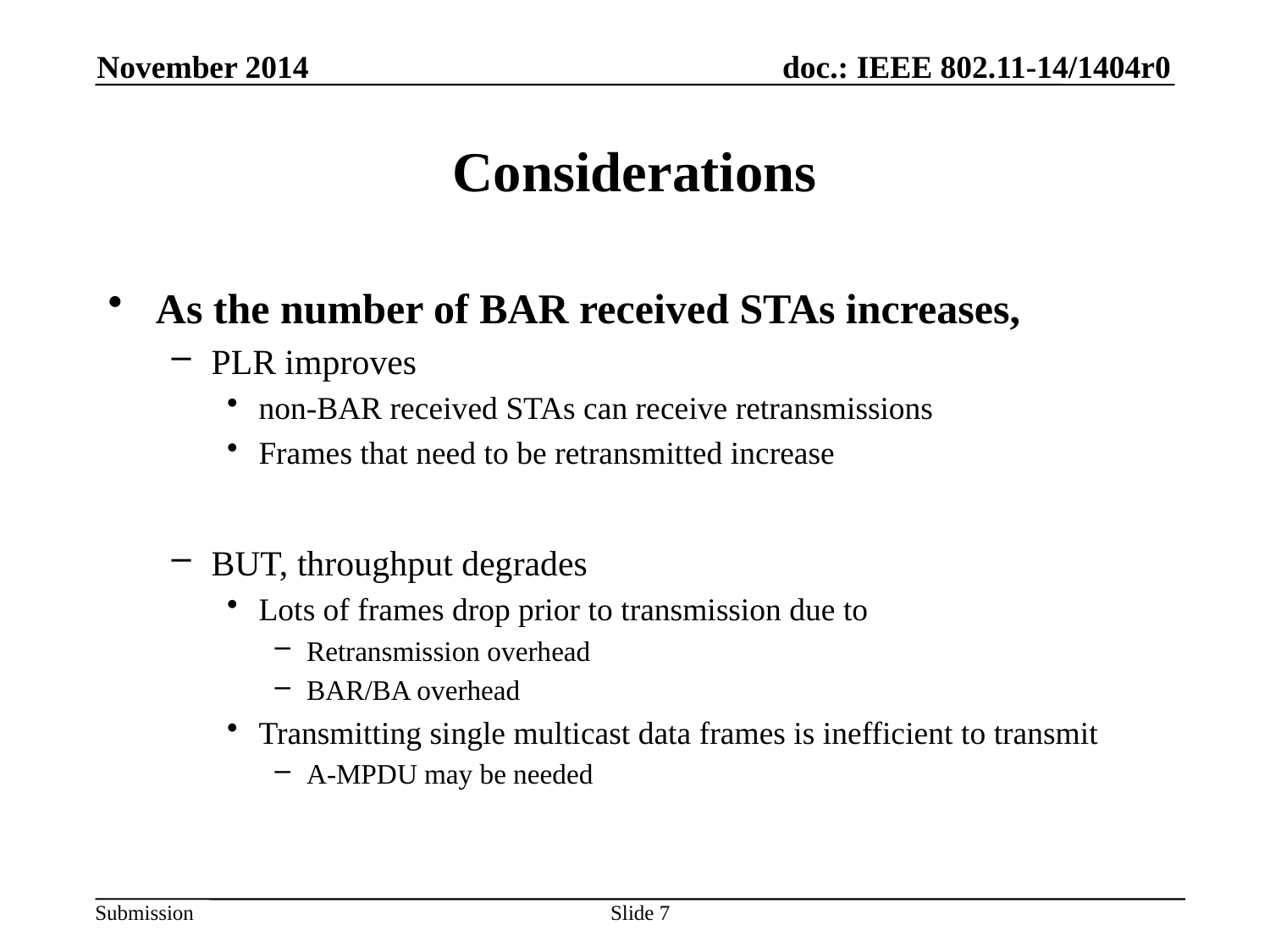

November 2014
# Considerations
As the number of BAR received STAs increases,
PLR improves
non-BAR received STAs can receive retransmissions
Frames that need to be retransmitted increase

BUT, throughput degrades
Lots of frames drop prior to transmission due to
Retransmission overhead
BAR/BA overhead
Transmitting single multicast data frames is inefficient to transmit
A-MPDU may be needed

Slide 7
Eisuke Sakai, Sony Corporation